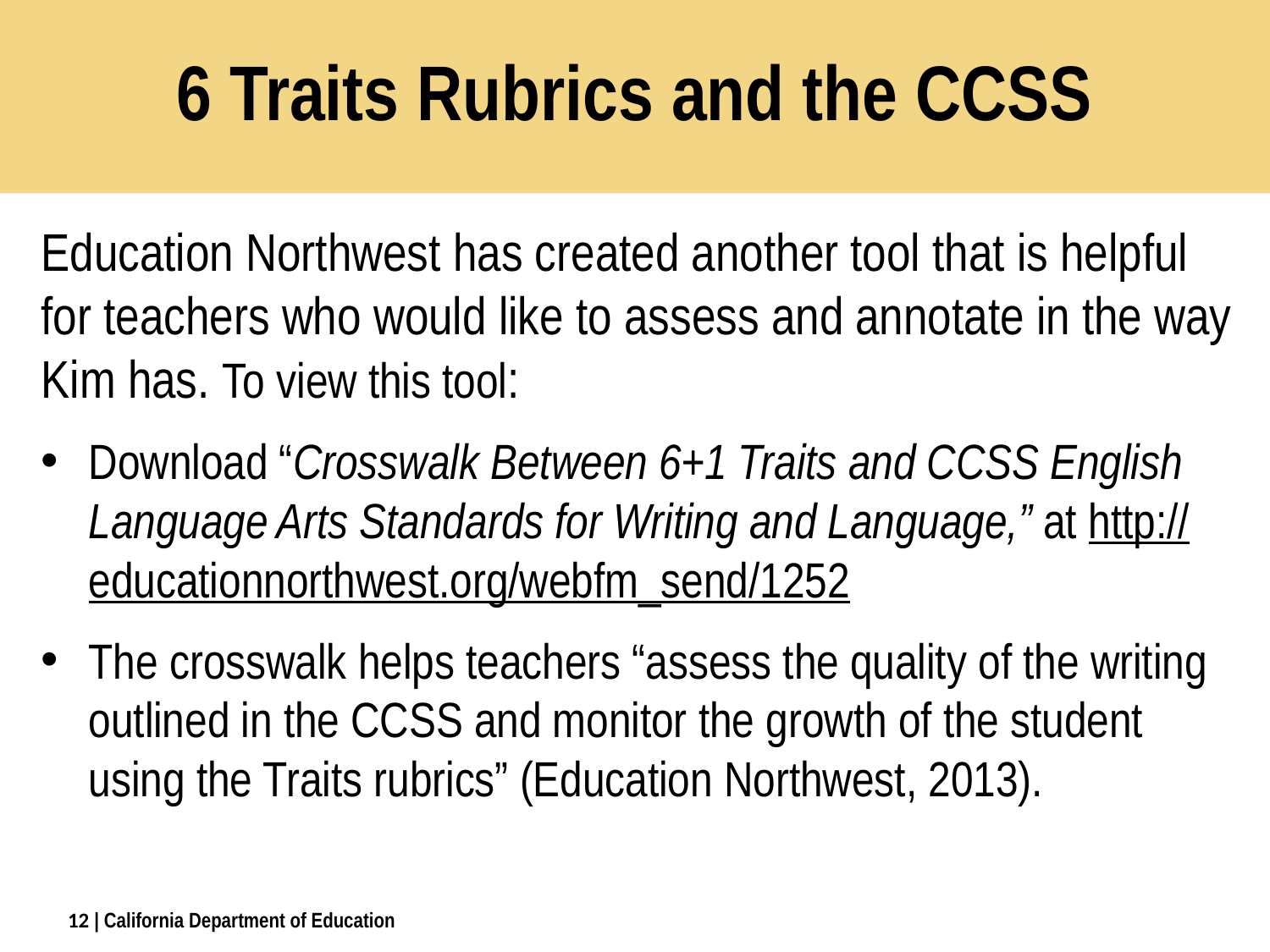

# 6 Traits Rubrics and the CCSS
Education Northwest has created another tool that is helpful for teachers who would like to assess and annotate in the way Kim has. To view this tool:
Download “Crosswalk Between 6+1 Traits and CCSS English Language Arts Standards for Writing and Language,” at http://educationnorthwest.org/webfm_send/1252
The crosswalk helps teachers “assess the quality of the writing outlined in the CCSS and monitor the growth of the student using the Traits rubrics” (Education Northwest, 2013).
12
| California Department of Education